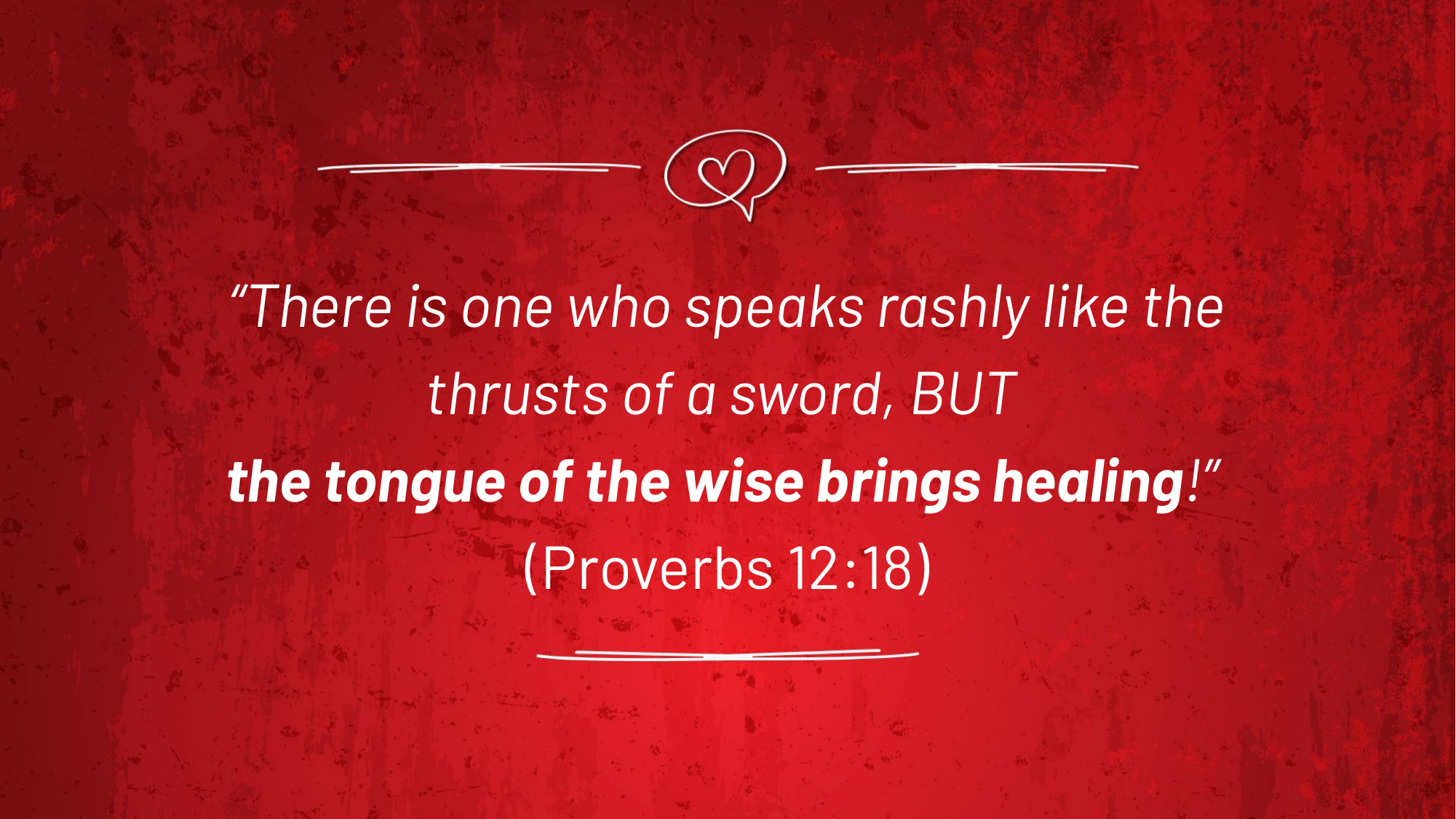

“There is one who speaks rashly like the thrusts of a sword, BUT
the tongue of the wise brings healing!”
(Proverbs 12:18)